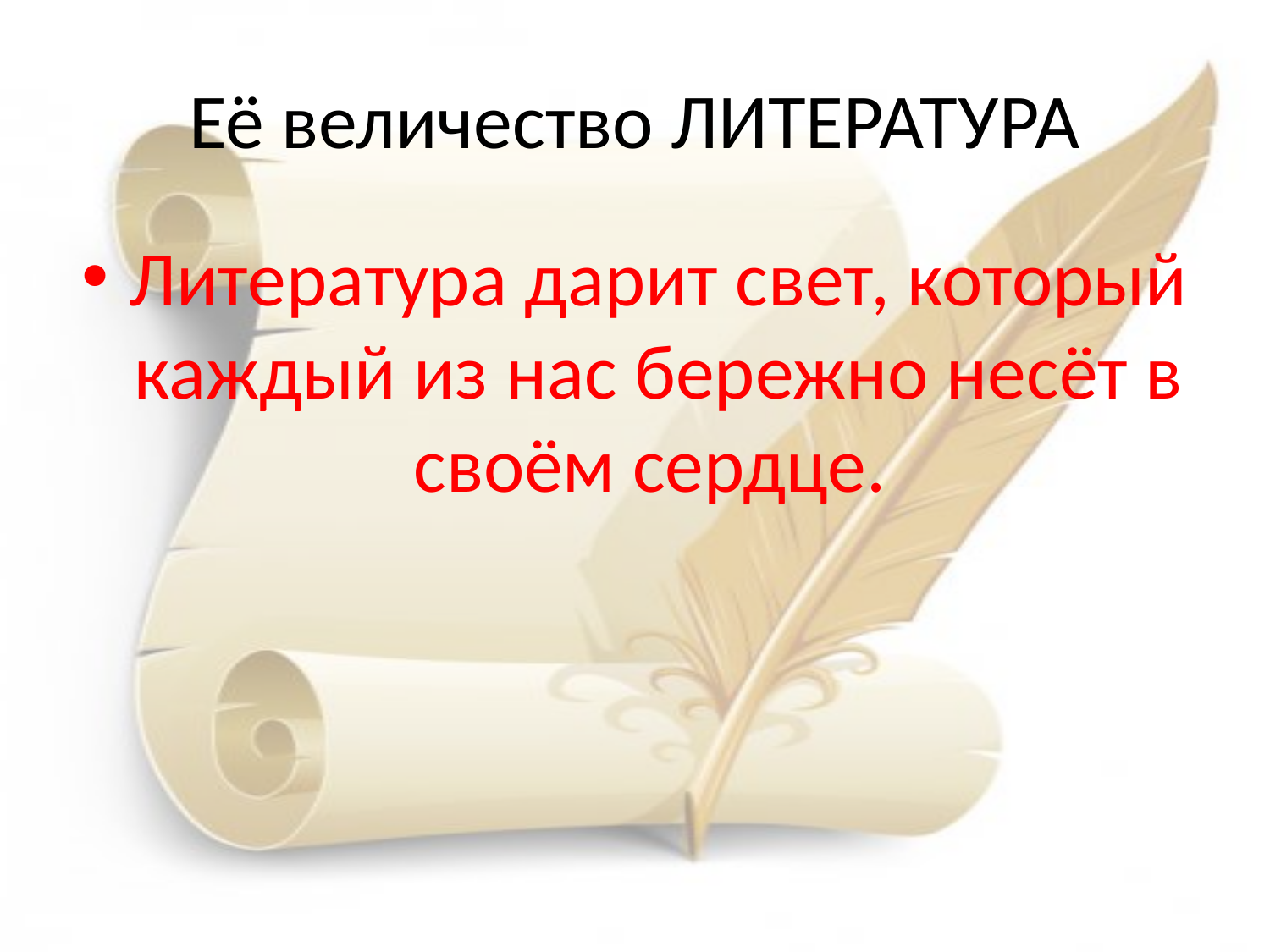

# Её величество ЛИТЕРАТУРА
Литература дарит свет, который каждый из нас бережно несёт в своём сердце.